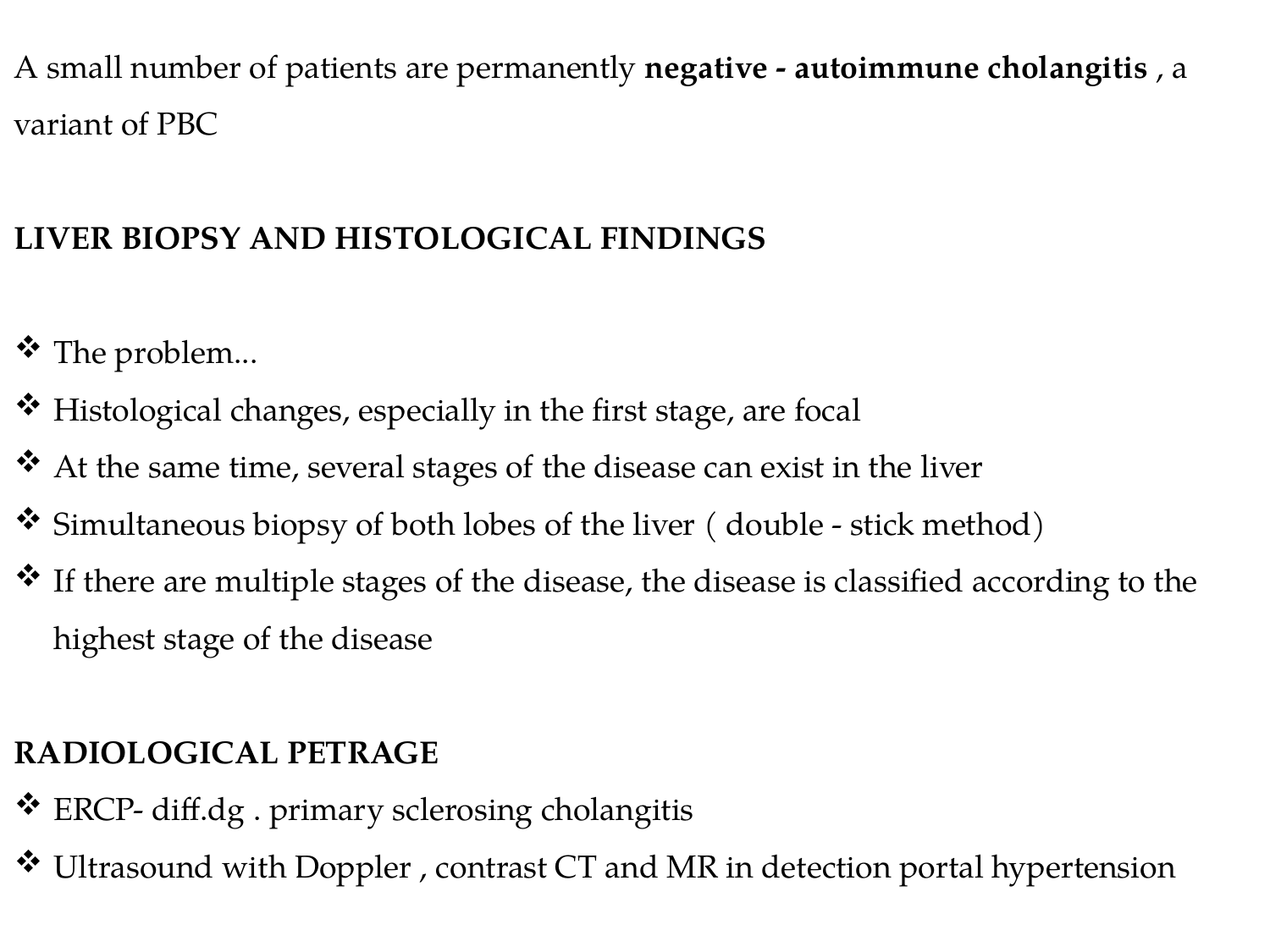

A small number of patients are permanently negative - autoimmune cholangitis , a variant of PBC

LIVER BIOPSY AND HISTOLOGICAL FINDINGS

The problem...
Histological changes, especially in the first stage, are focal
At the same time, several stages of the disease can exist in the liver
Simultaneous biopsy of both lobes of the liver ( double - stick method)
If there are multiple stages of the disease, the disease is classified according to the highest stage of the disease

RADIOLOGICAL PETRAGE
ERCP- diff.dg . primary sclerosing cholangitis
Ultrasound with Doppler , contrast CT and MR in detection portal hypertension